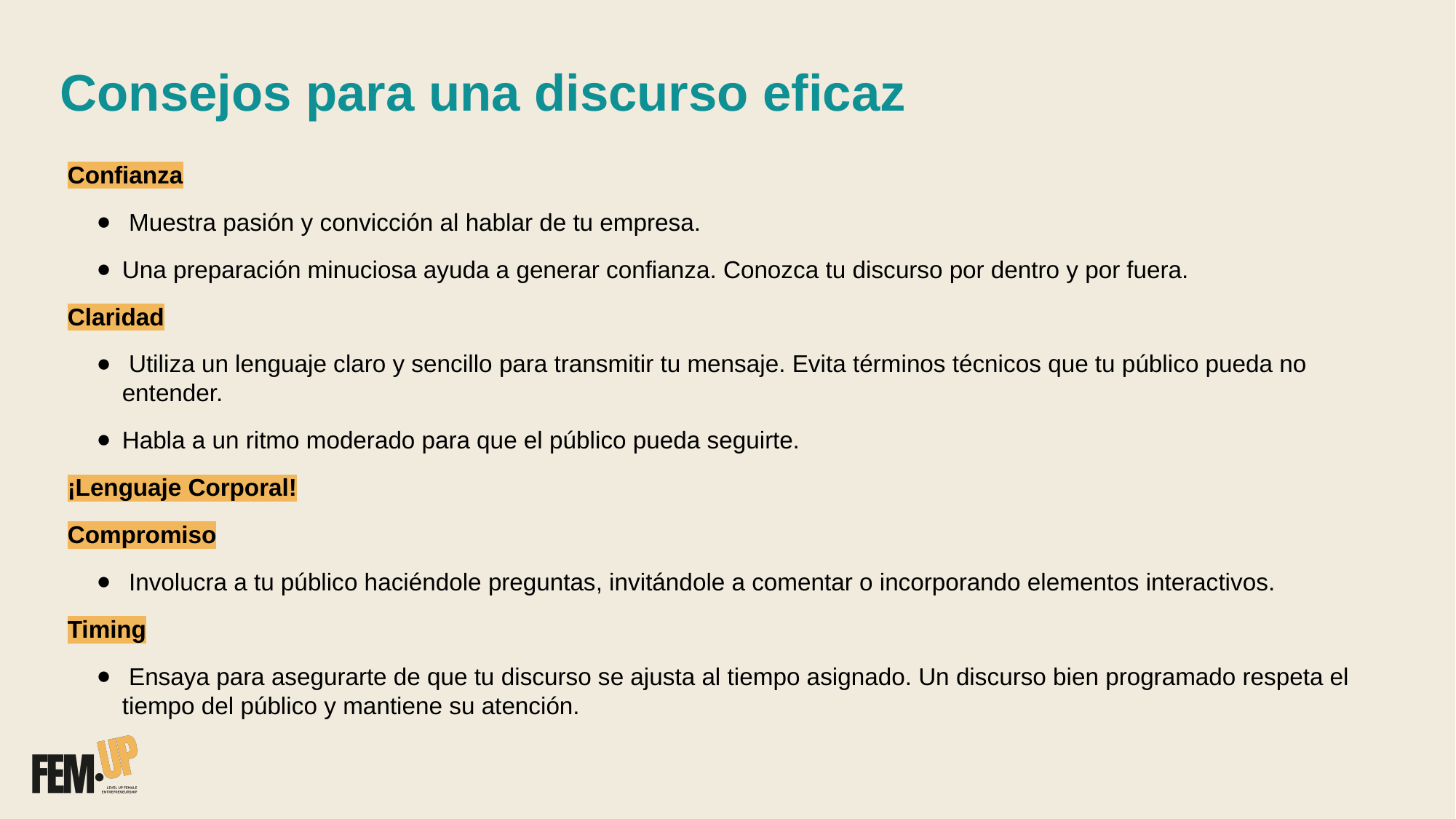

# Consejos para una discurso eficaz
Confianza
 Muestra pasión y convicción al hablar de tu empresa.
Una preparación minuciosa ayuda a generar confianza. Conozca tu discurso por dentro y por fuera.
Claridad
 Utiliza un lenguaje claro y sencillo para transmitir tu mensaje. Evita términos técnicos que tu público pueda no entender.
Habla a un ritmo moderado para que el público pueda seguirte.
¡Lenguaje Corporal!
Compromiso
 Involucra a tu público haciéndole preguntas, invitándole a comentar o incorporando elementos interactivos.
Timing
 Ensaya para asegurarte de que tu discurso se ajusta al tiempo asignado. Un discurso bien programado respeta el tiempo del público y mantiene su atención.